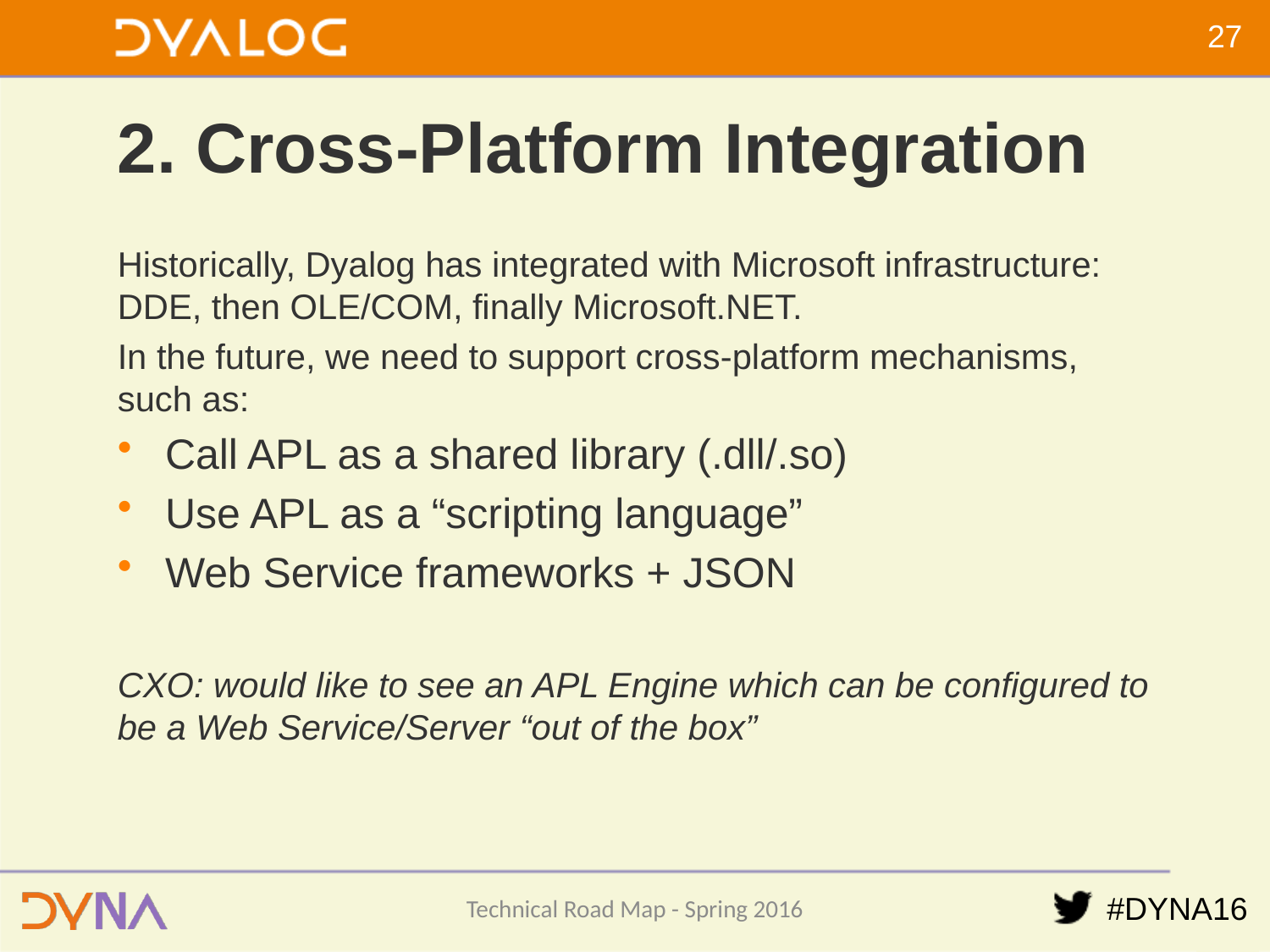

27
# 2. Cross-Platform Integration
Historically, Dyalog has integrated with Microsoft infrastructure: DDE, then OLE/COM, finally Microsoft.NET.
In the future, we need to support cross-platform mechanisms, such as:
Call APL as a shared library (.dll/.so)
Use APL as a “scripting language”
Web Service frameworks + JSON

CXO: would like to see an APL Engine which can be configured to be a Web Service/Server “out of the box”
Technical Road Map - Spring 2016